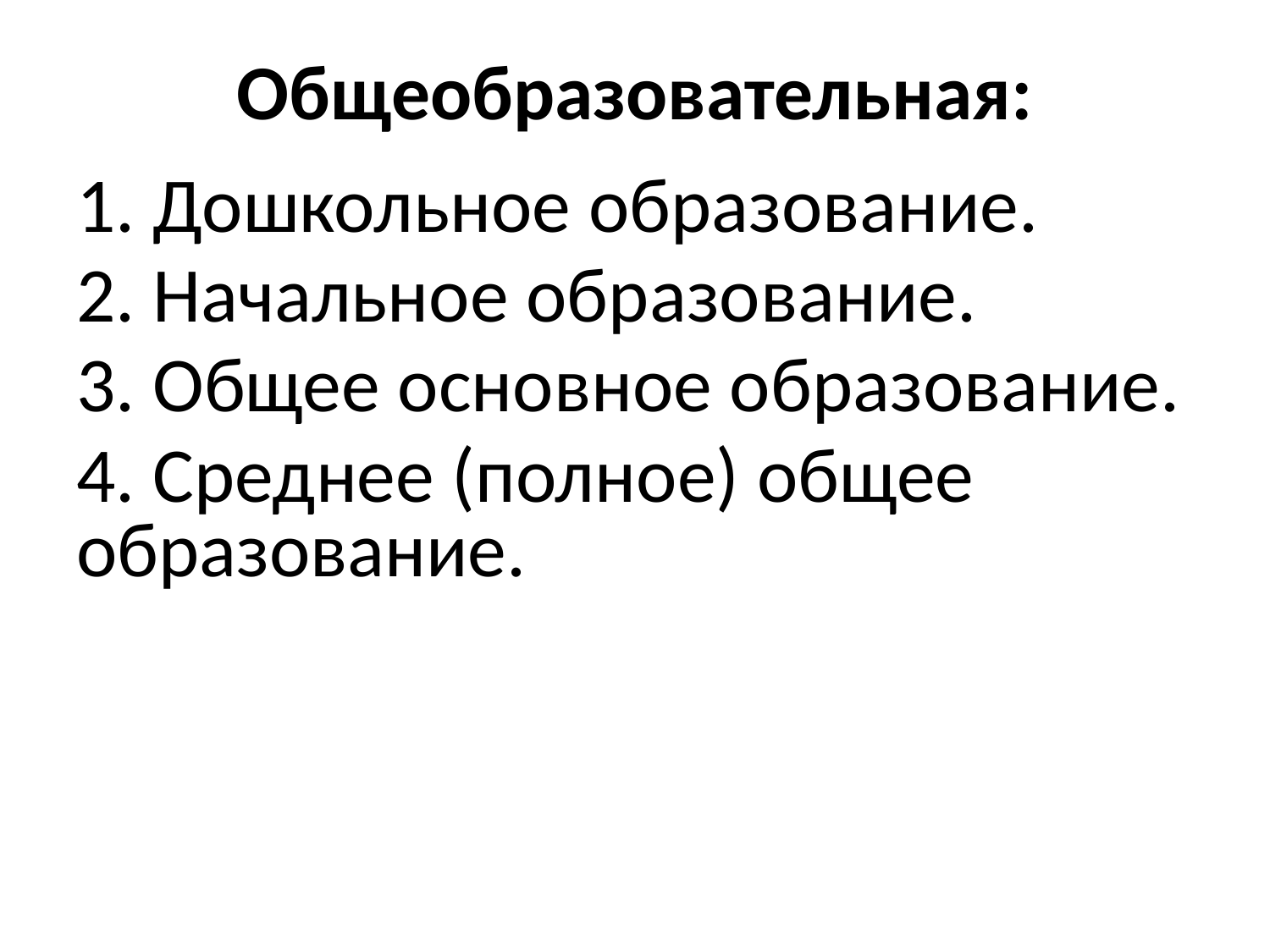

# Общеобразовательная:
1. Дошкольное образование.
2. Начальное образование.
3. Общее основное образование.
4. Среднее (полное) общее образование.